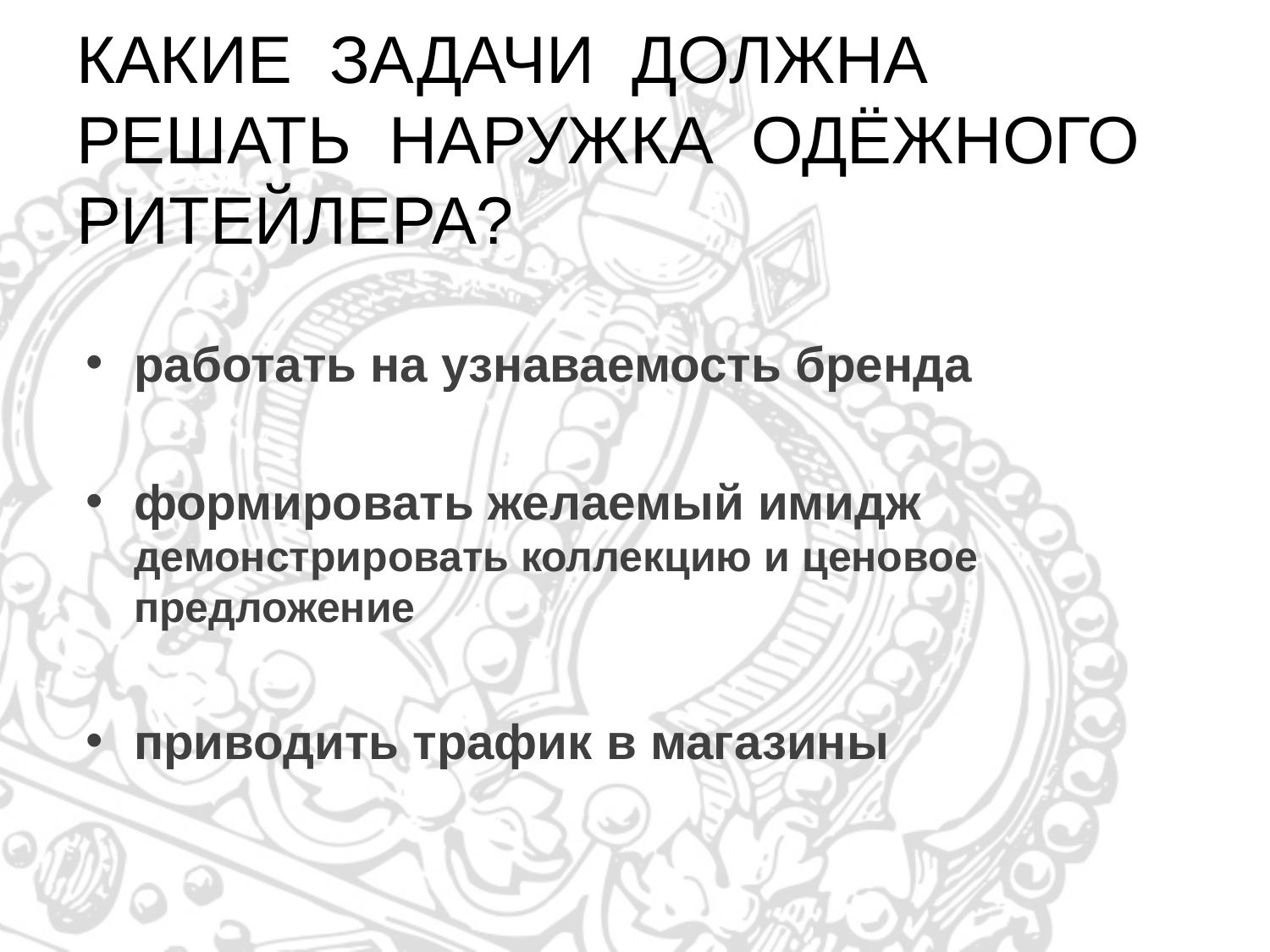

# КАКИЕ  ЗАДАЧИ  ДОЛЖНА  РЕШАТЬ  НАРУЖКА  ОДЁЖНОГО  РИТЕЙЛЕРА?
работать на узнаваемость бренда

формировать желаемый имидж демонстрировать коллекцию и ценовое предложение

приводить трафик в магазины